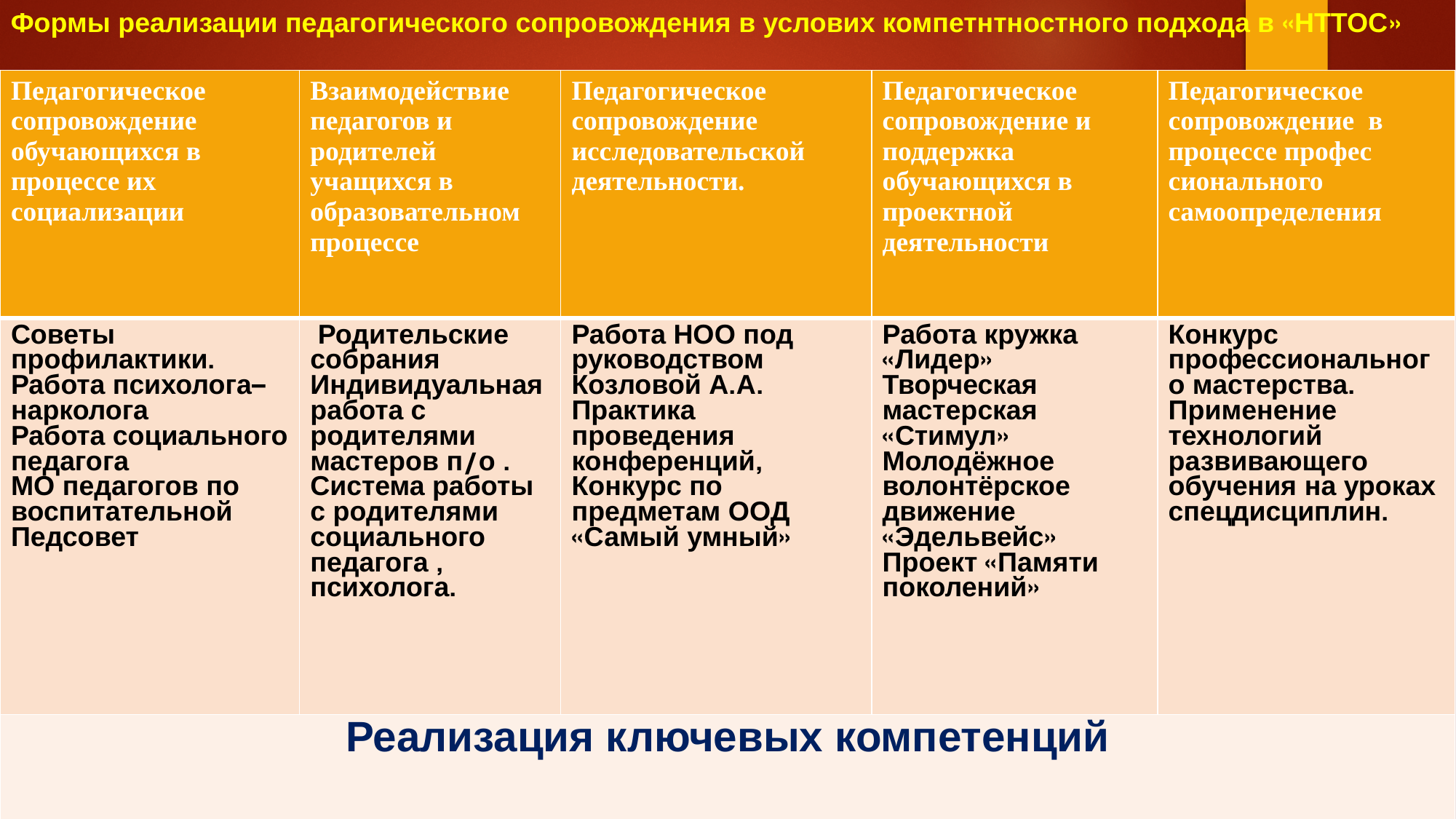

Формы реализации педагогического сопровождения в услових компетнтностного подхода в «НТТОС»
| Педагогическое сопровождение обучающихся в процессе их социализации | Взаимодействие педагогов и родителей учащихся в образовательном процессе | Педагогическое сопровождение исследовательской деятельности. | Педагогическое сопровождение и поддержка обучающихся в проектной деятельности | Педагогическое сопровождение в процессе профес­сионального самоопределения |
| --- | --- | --- | --- | --- |
| Советы профилактики. Работа психолога–нарколога Работа социального педагога МО педагогов по воспитательной Педсовет | Родительские собрания Индивидуальная работа с родителями мастеров п/о . Система работы с родителями социального педагога , психолога. | Работа НОО под руководством Козловой А.А. Практика проведения конференций, Конкурс по предметам ООД «Самый умный» | Работа кружка «Лидер» Творческая мастерская «Стимул» Молодёжное волонтёрское движение «Эдельвейс» Проект «Памяти поколений» | Конкурс профессионального мастерства. Применение технологий развивающего обучения на уроках спецдисциплин. |
| Реализация ключевых компетенций |  |  |  |  |